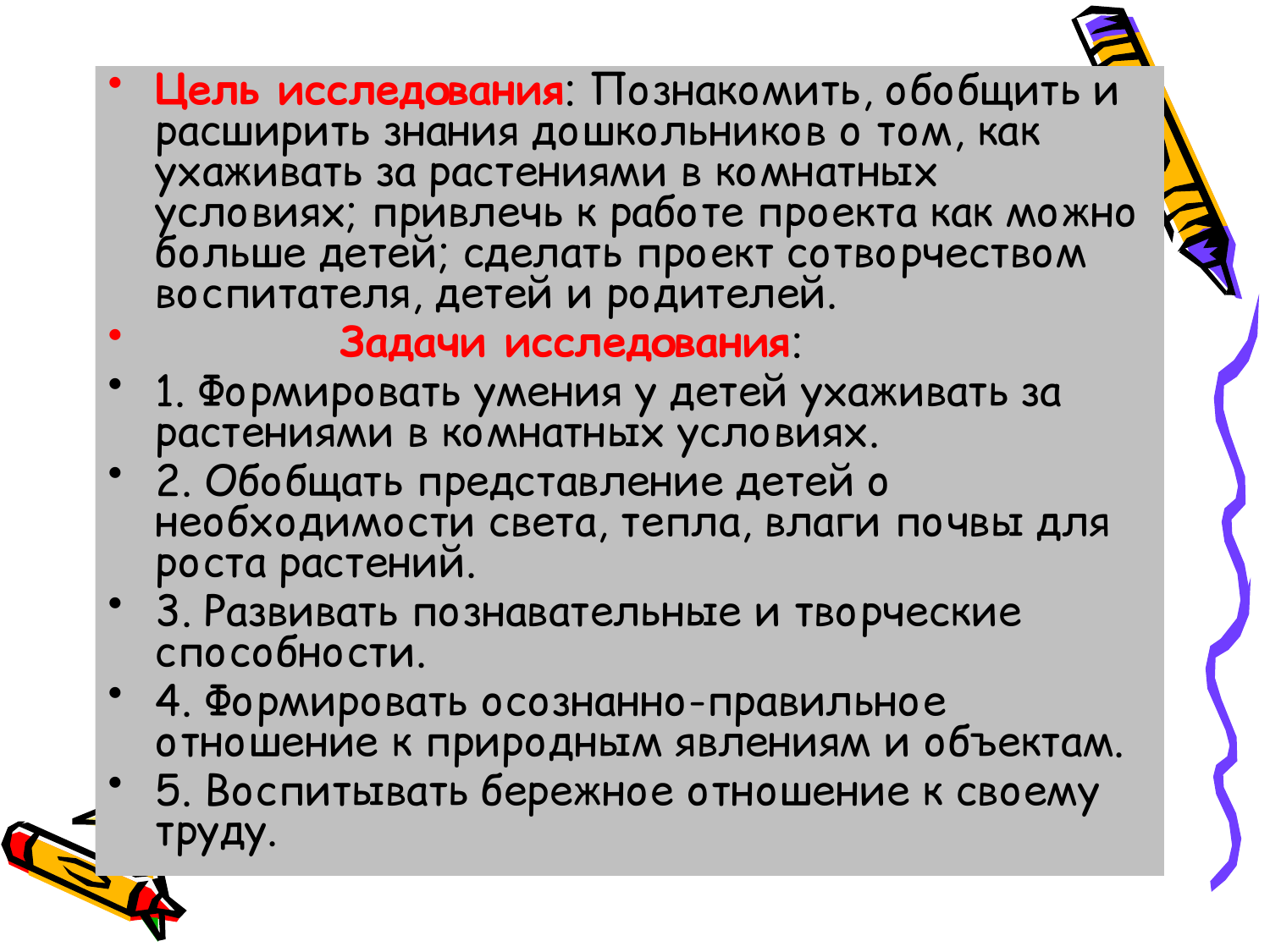

Цель исследования: Познакомить, обобщить и расширить знания дошкольников о том, как ухаживать за растениями в комнатных условиях; привлечь к работе проекта как можно больше детей; сделать проект сотворчеством воспитателя, детей и родителей.
          Задачи исследования:
1. Формировать умения у детей ухаживать за растениями в комнатных условиях.
2. Обобщать представление детей о необходимости света, тепла, влаги почвы для роста растений.
3. Развивать познавательные и творческие способности.
4. Формировать осознанно-правильное отношение к природным явлениям и объектам.
5. Воспитывать бережное отношение к своему труду.